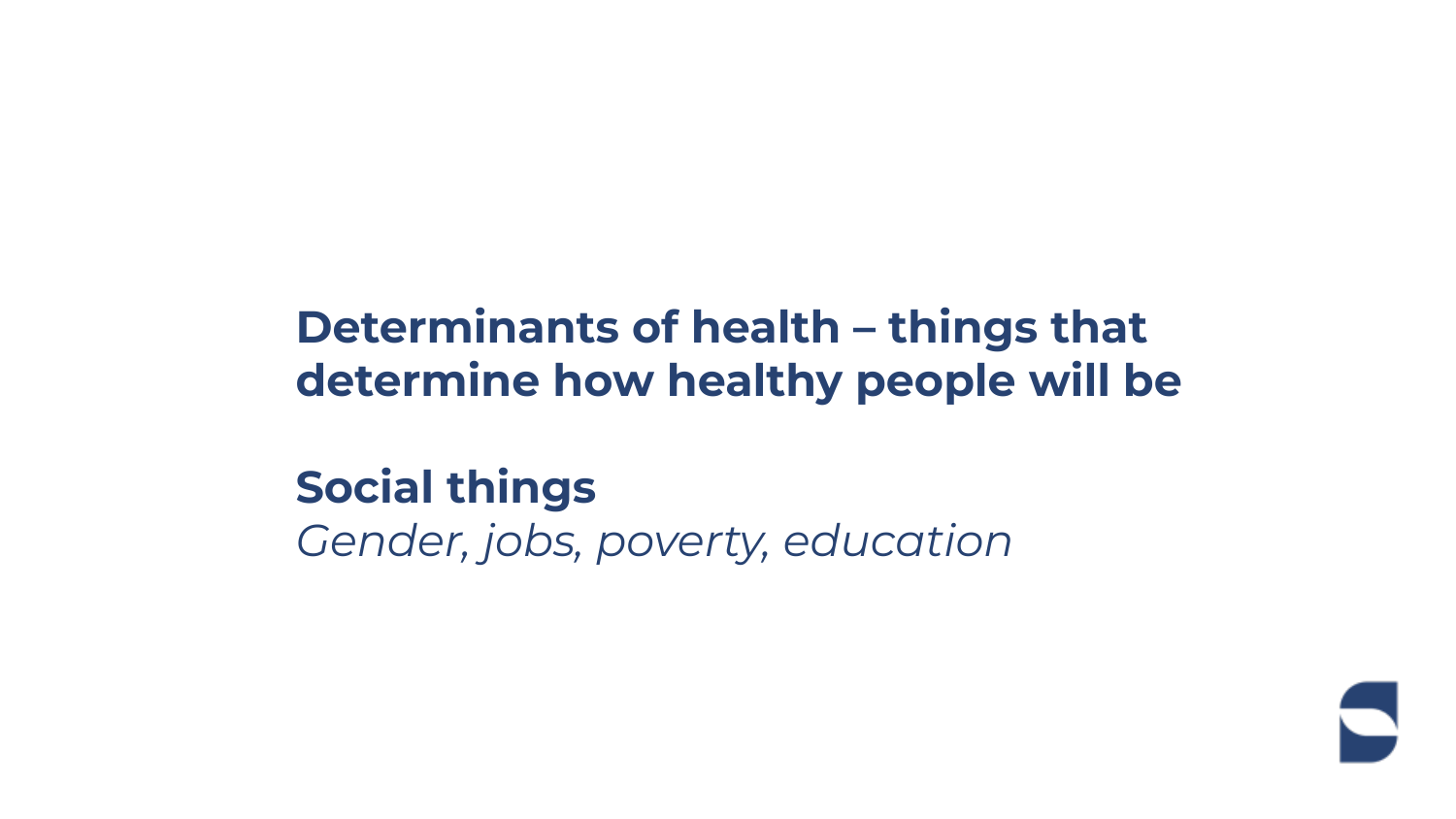

# Determinants of health – things that determine how healthy people will be Social things Gender, jobs, poverty, education